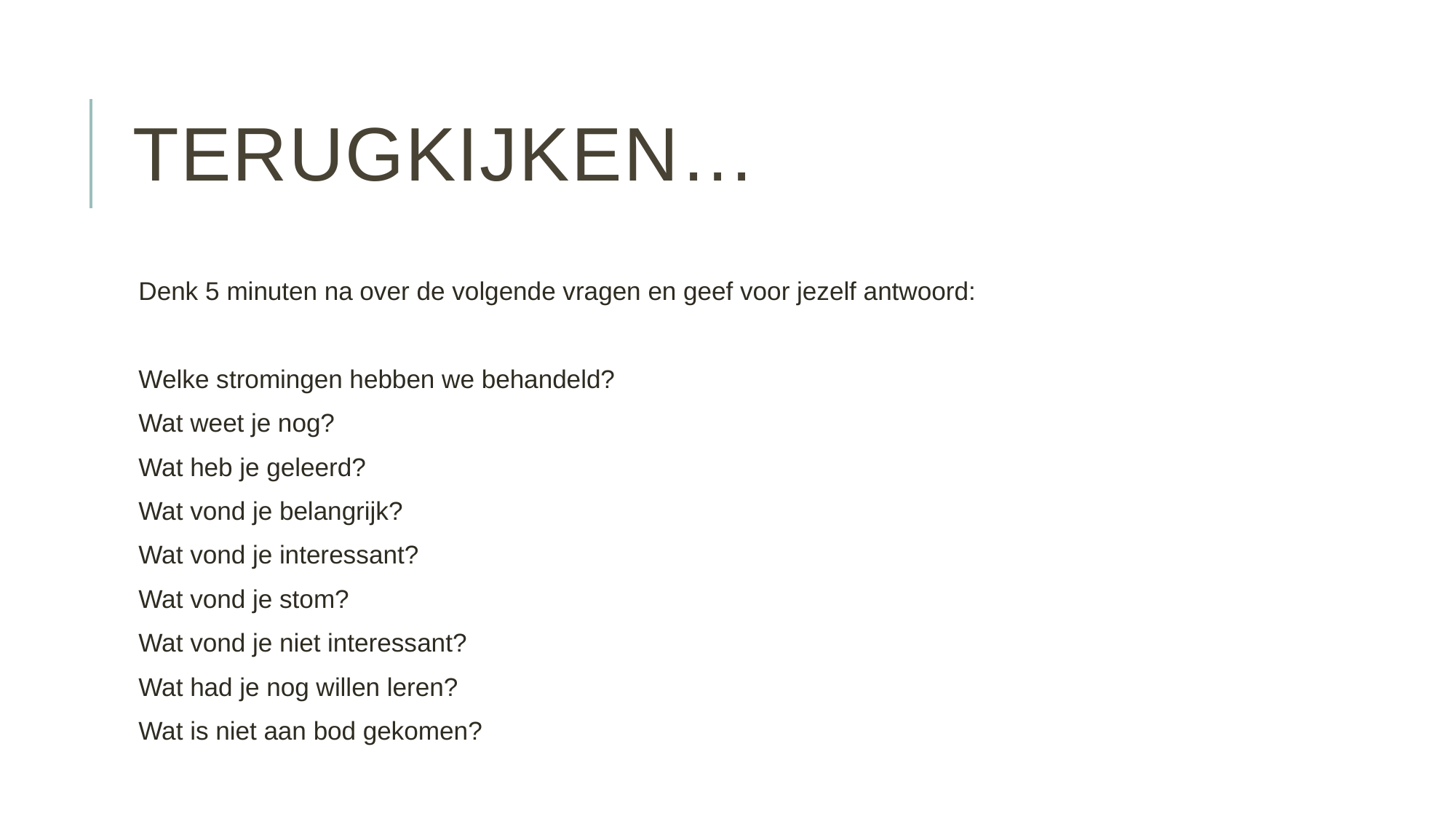

# Terugkijken…
Denk 5 minuten na over de volgende vragen en geef voor jezelf antwoord:

Welke stromingen hebben we behandeld?
Wat weet je nog?
Wat heb je geleerd?
Wat vond je belangrijk?
Wat vond je interessant?
Wat vond je stom?
Wat vond je niet interessant?
Wat had je nog willen leren?
Wat is niet aan bod gekomen?